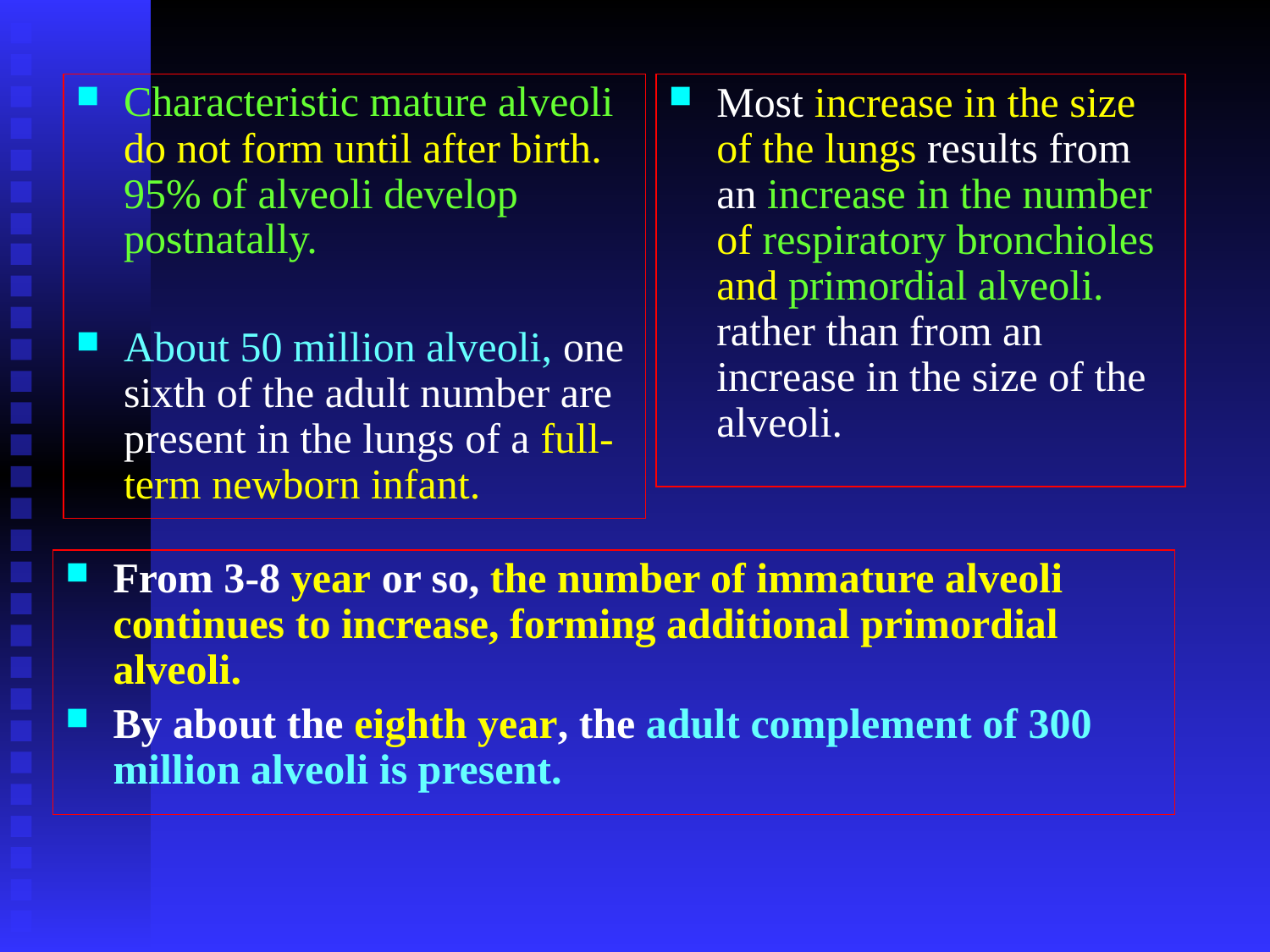

Characteristic mature alveoli do not form until after birth. 95% of alveoli develop postnatally.

About 50 million alveoli, one sixth of the adult number are present in the lungs of a full-term newborn infant.

Most increase in the size of the lungs results from an increase in the number of respiratory bronchioles and primordial alveoli. rather than from an increase in the size of the alveoli.

From 3-8 year or so, the number of immature alveoli continues to increase, forming additional primordial alveoli.
By about the eighth year, the adult complement of 300 million alveoli is present.